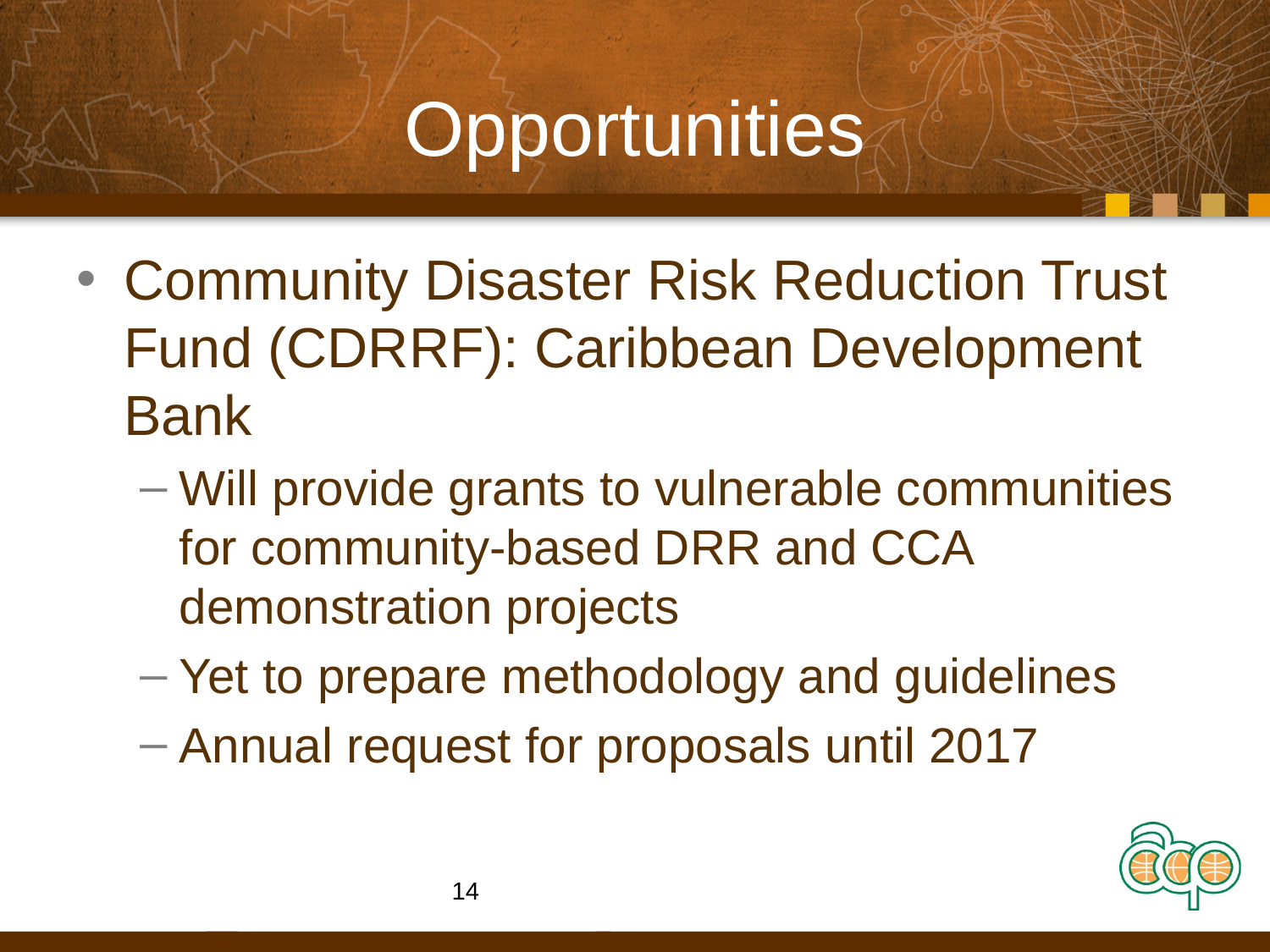

# Opportunities
Community Disaster Risk Reduction Trust Fund (CDRRF): Caribbean Development Bank
Will provide grants to vulnerable communities for community-based DRR and CCA demonstration projects
Yet to prepare methodology and guidelines
Annual request for proposals until 2017
14